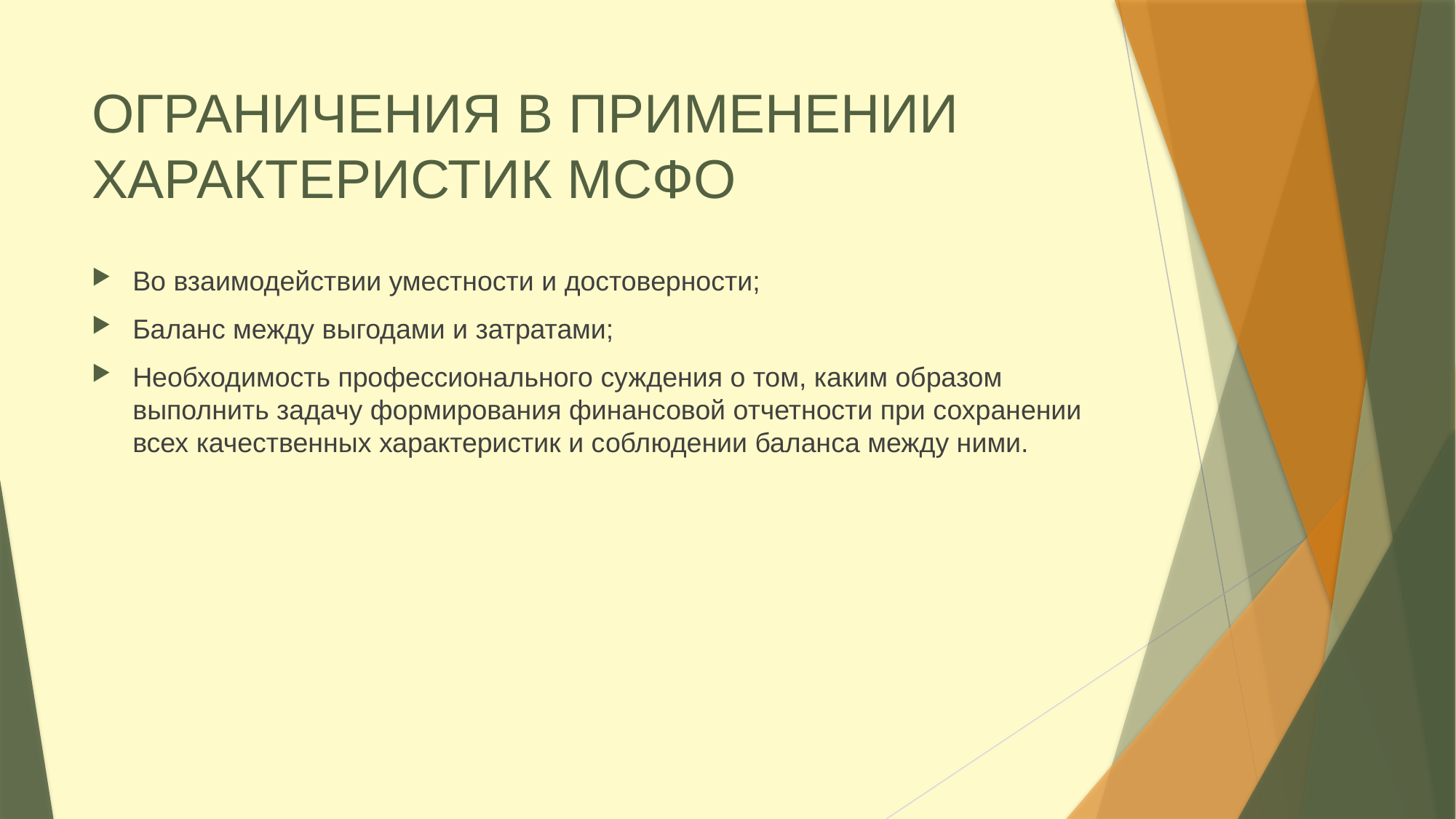

# ОГРАНИЧЕНИЯ В ПРИМЕНЕНИИ ХАРАКТЕРИСТИК МСФО
Во взаимодействии уместности и достоверности;
Баланс между выгодами и затратами;
Необходимость профессионального суждения о том, каким образом выполнить задачу формирования финансовой отчетности при сохранении всех качественных характеристик и соблюдении баланса между ними.